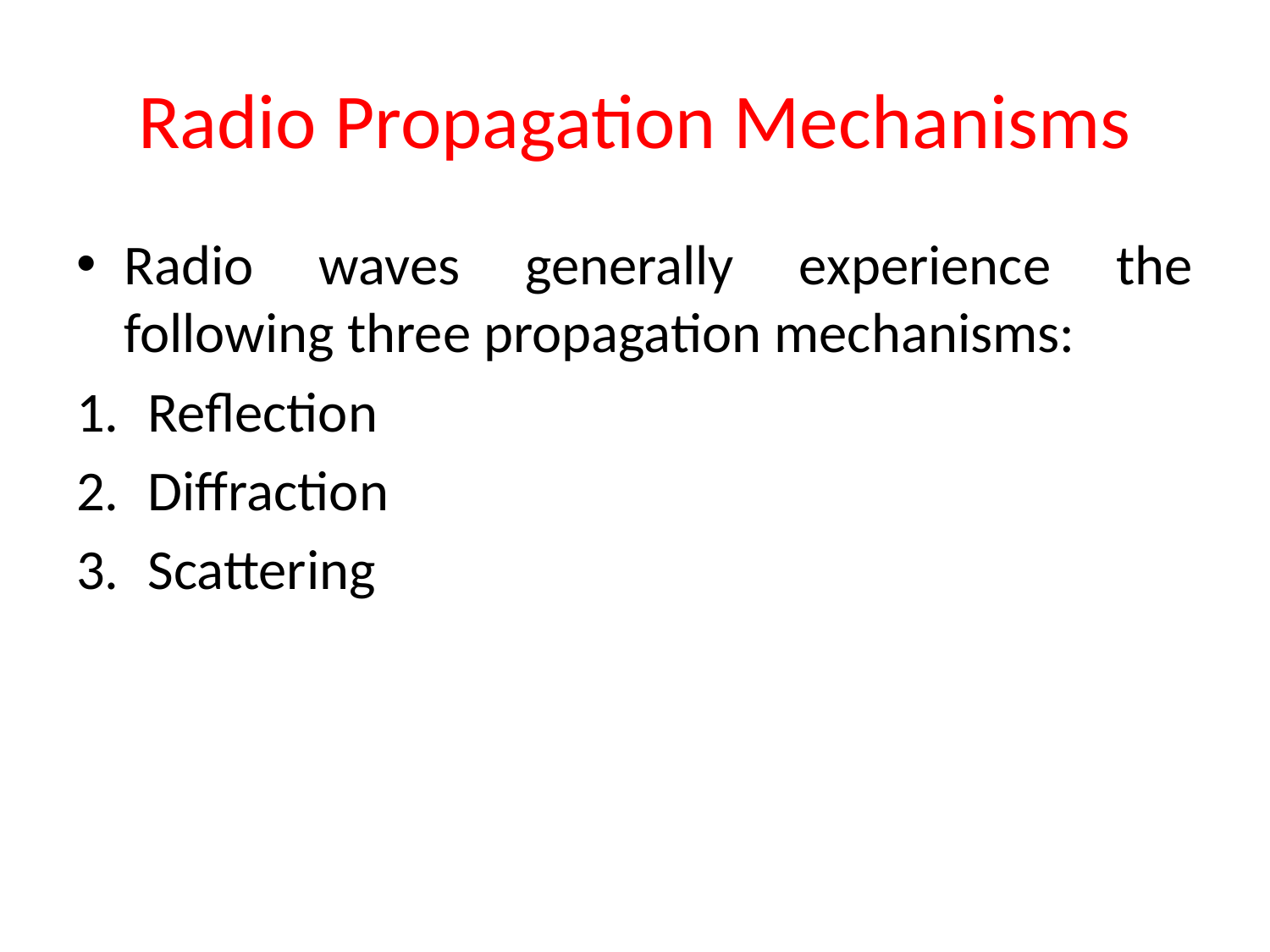

# Radio Propagation Mechanisms
Radio waves generally experience the following three propagation mechanisms:
Reflection
Diffraction
Scattering